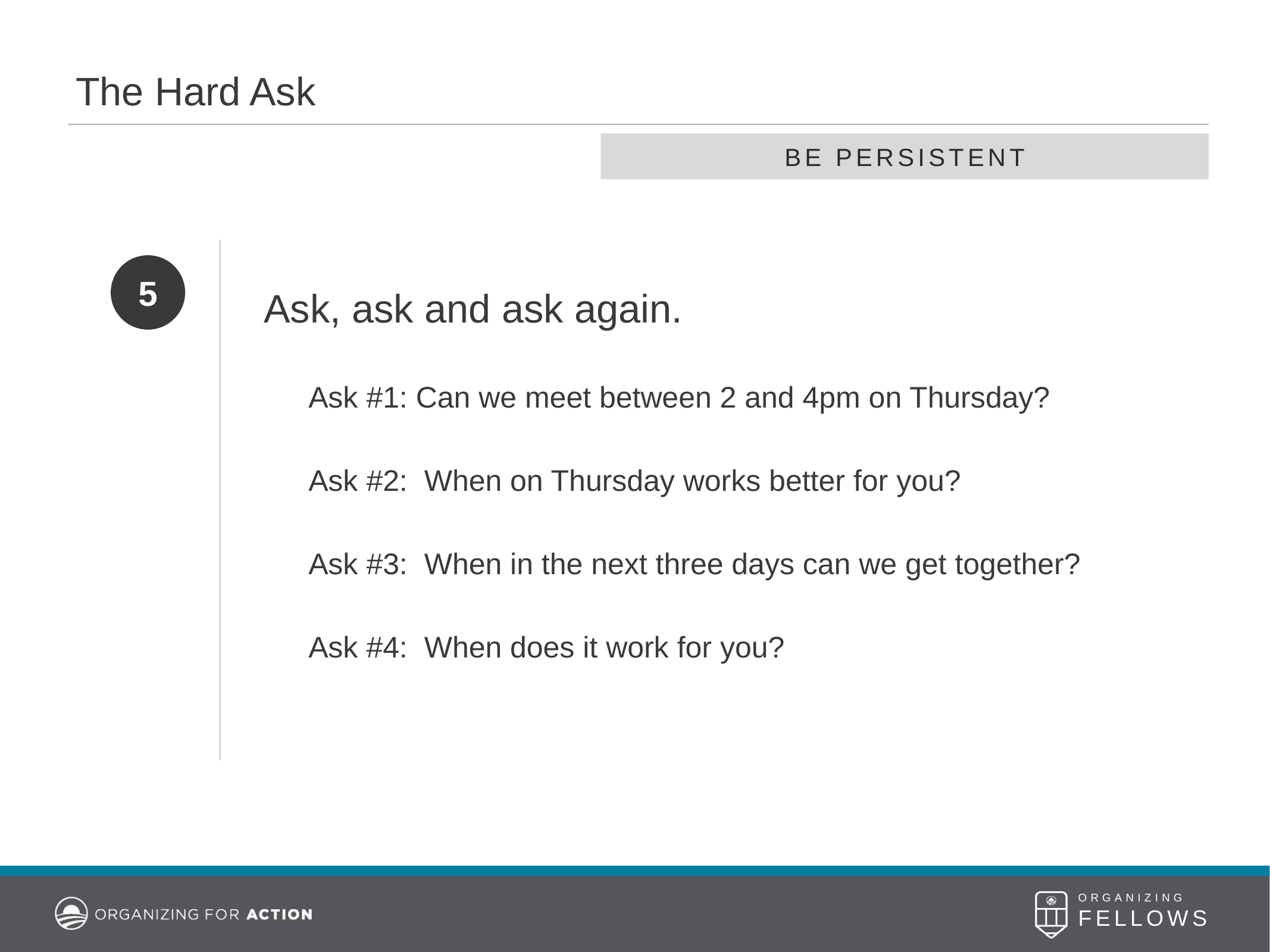

The Hard Ask
BE PERSISTENT
5

Ask, ask and ask again.

Ask #1: Can we meet between 2 and 4pm on Thursday?

Ask #2:  When on Thursday works better for you?

Ask #3:  When in the next three days can we get together?

Ask #4:  When does it work for you?